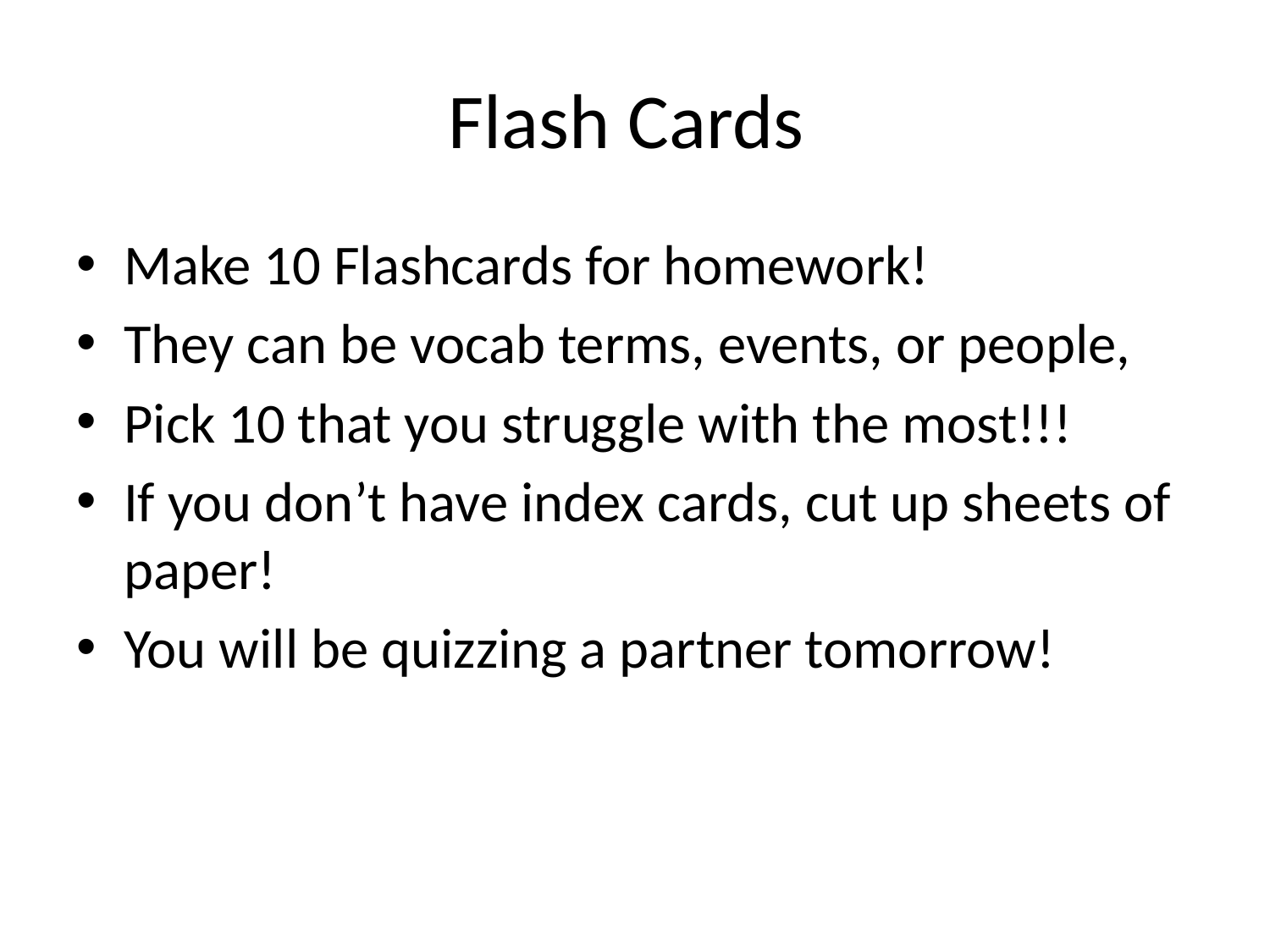

# Flash Cards
Make 10 Flashcards for homework!
They can be vocab terms, events, or people,
Pick 10 that you struggle with the most!!!
If you don’t have index cards, cut up sheets of paper!
You will be quizzing a partner tomorrow!